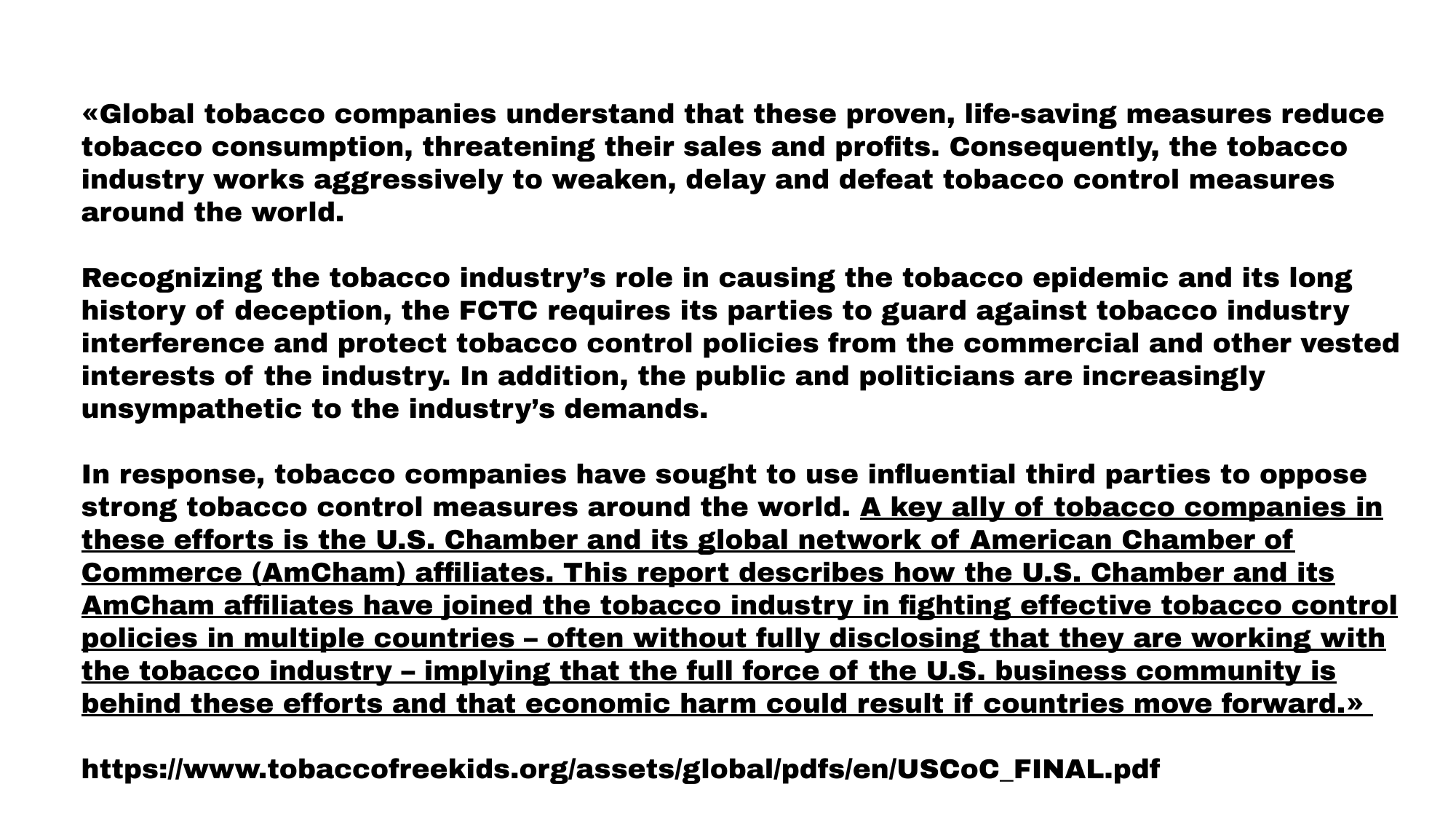

«Global tobacco companies understand that these proven, life-saving measures reduce tobacco consumption, threatening their sales and profits. Consequently, the tobacco industry works aggressively to weaken, delay and defeat tobacco control measures around the world.

Recognizing the tobacco industry’s role in causing the tobacco epidemic and its long history of deception, the FCTC requires its parties to guard against tobacco industry interference and protect tobacco control policies from the commercial and other vested interests of the industry. In addition, the public and politicians are increasingly unsympathetic to the industry’s demands.

In response, tobacco companies have sought to use influential third parties to oppose strong tobacco control measures around the world. A key ally of tobacco companies in these efforts is the U.S. Chamber and its global network of American Chamber of Commerce (AmCham) affiliates. This report describes how the U.S. Chamber and its AmCham affiliates have joined the tobacco industry in fighting effective tobacco control policies in multiple countries – often without fully disclosing that they are working with the tobacco industry – implying that the full force of the U.S. business community is behind these efforts and that economic harm could result if countries move forward.»

https://www.tobaccofreekids.org/assets/global/pdfs/en/USCoC_FINAL.pdf